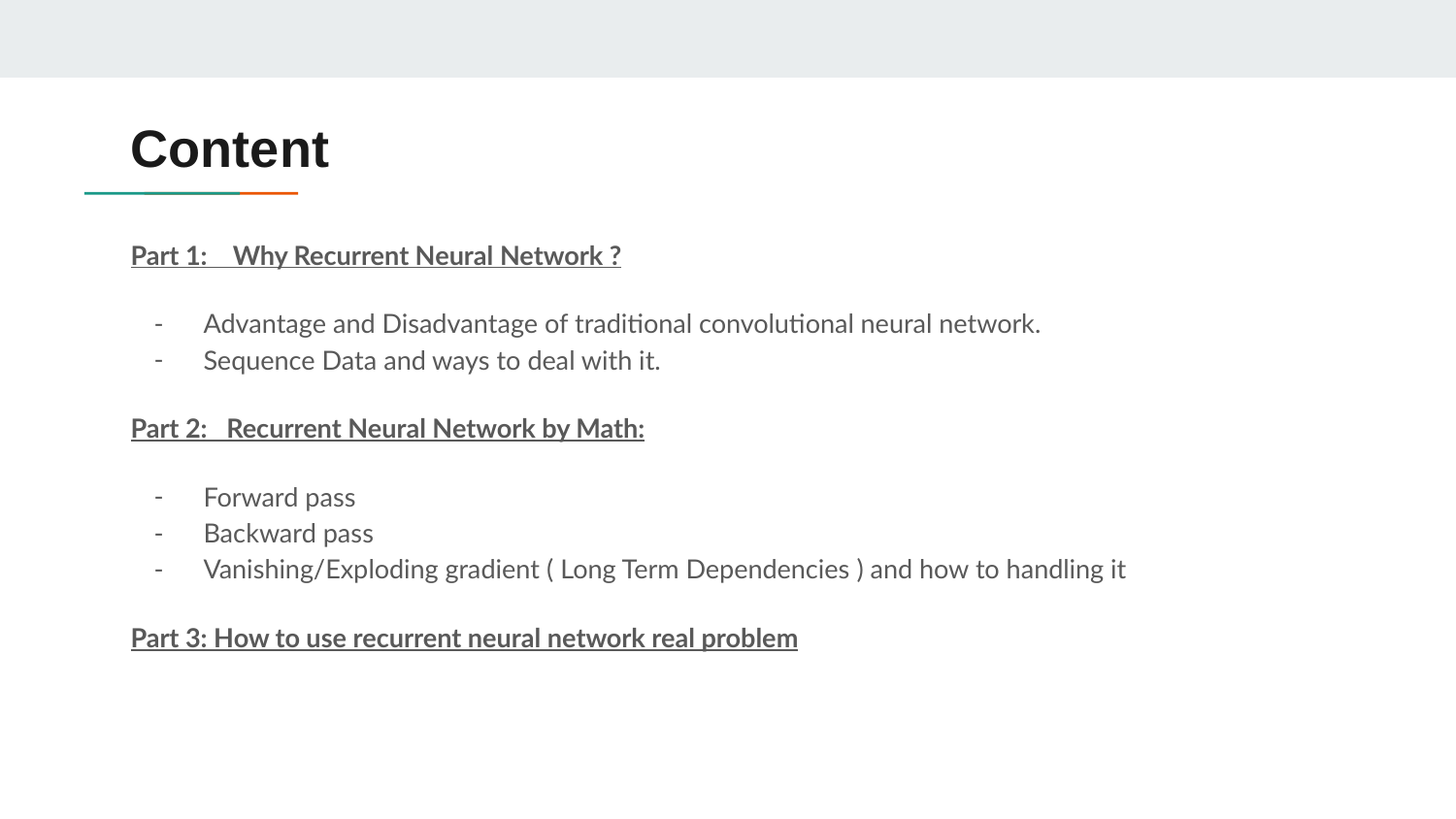

# Content
Part 1:    Why Recurrent Neural Network ?
Advantage and Disadvantage of traditional convolutional neural network.
Sequence Data and ways to deal with it.
Part 2:   Recurrent Neural Network by Math:
Forward pass
Backward pass
Vanishing/Exploding gradient ( Long Term Dependencies ) and how to handling it
Part 3: How to use recurrent neural network real problem